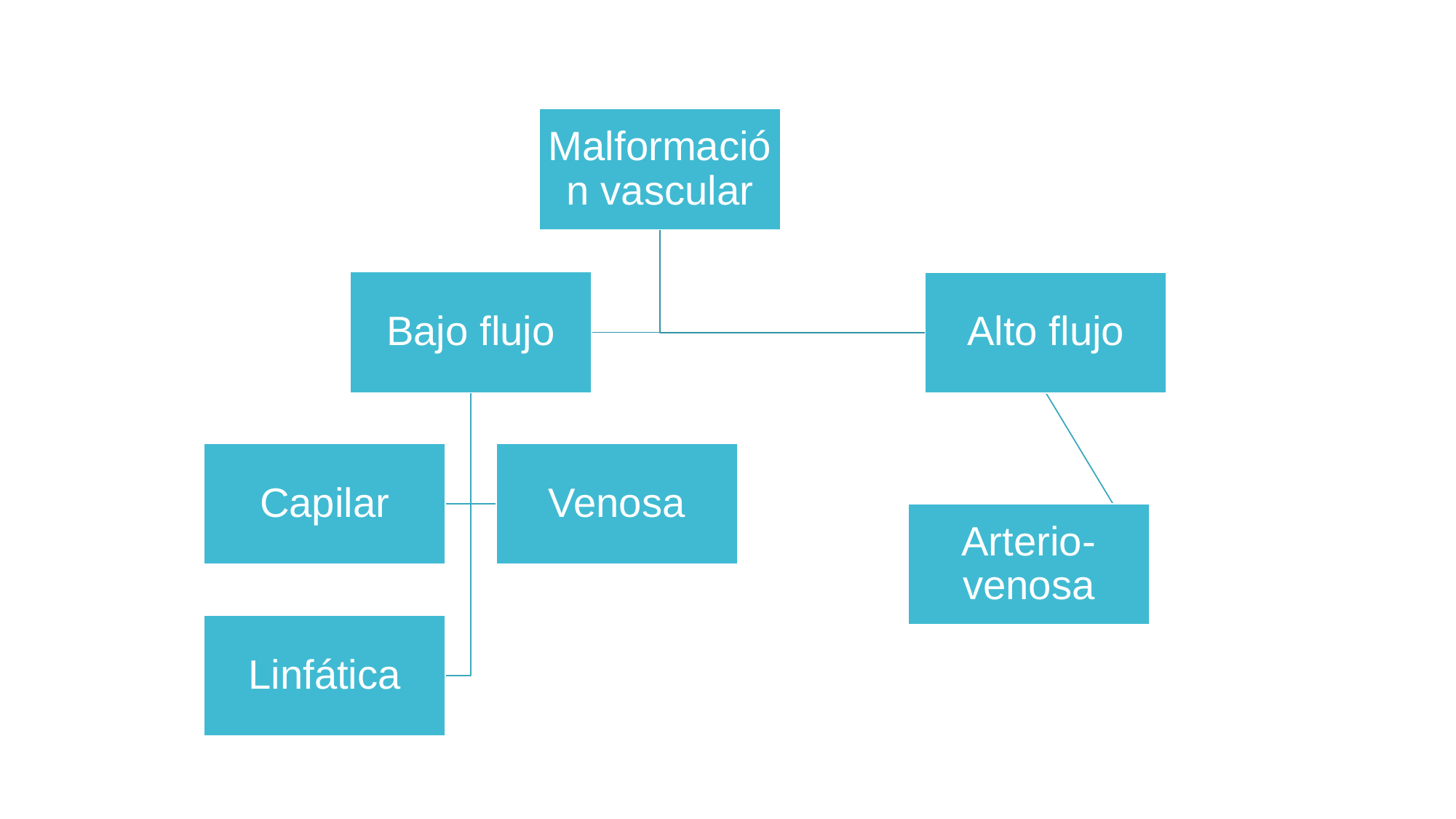

Malformación vascular
Alto flujo
Arterio-venosa
Bajo flujo
Capilar
Venosa
Linfática